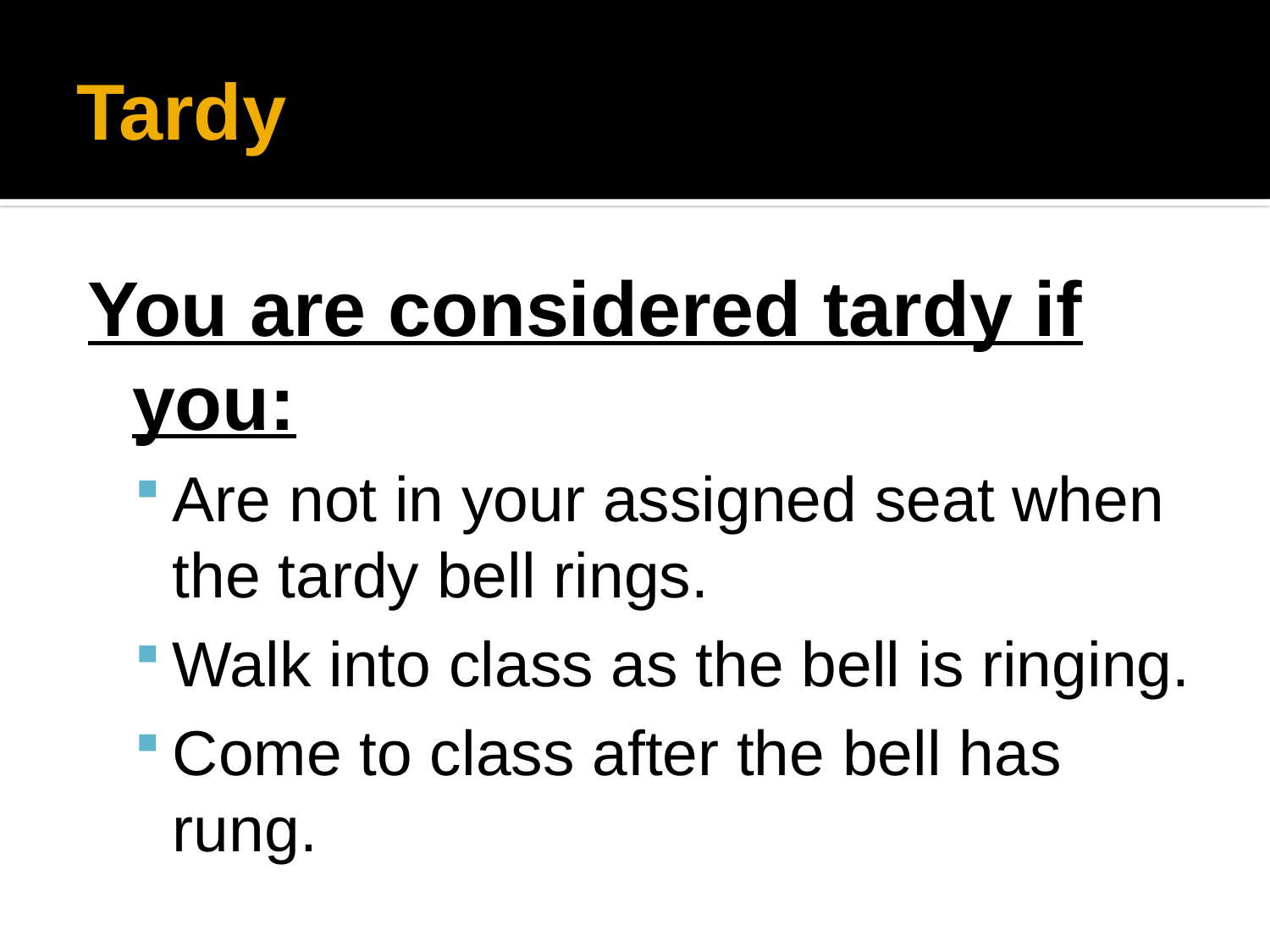

# Tardy
You are considered tardy if you:
Are not in your assigned seat when the tardy bell rings.
Walk into class as the bell is ringing.
Come to class after the bell has rung.